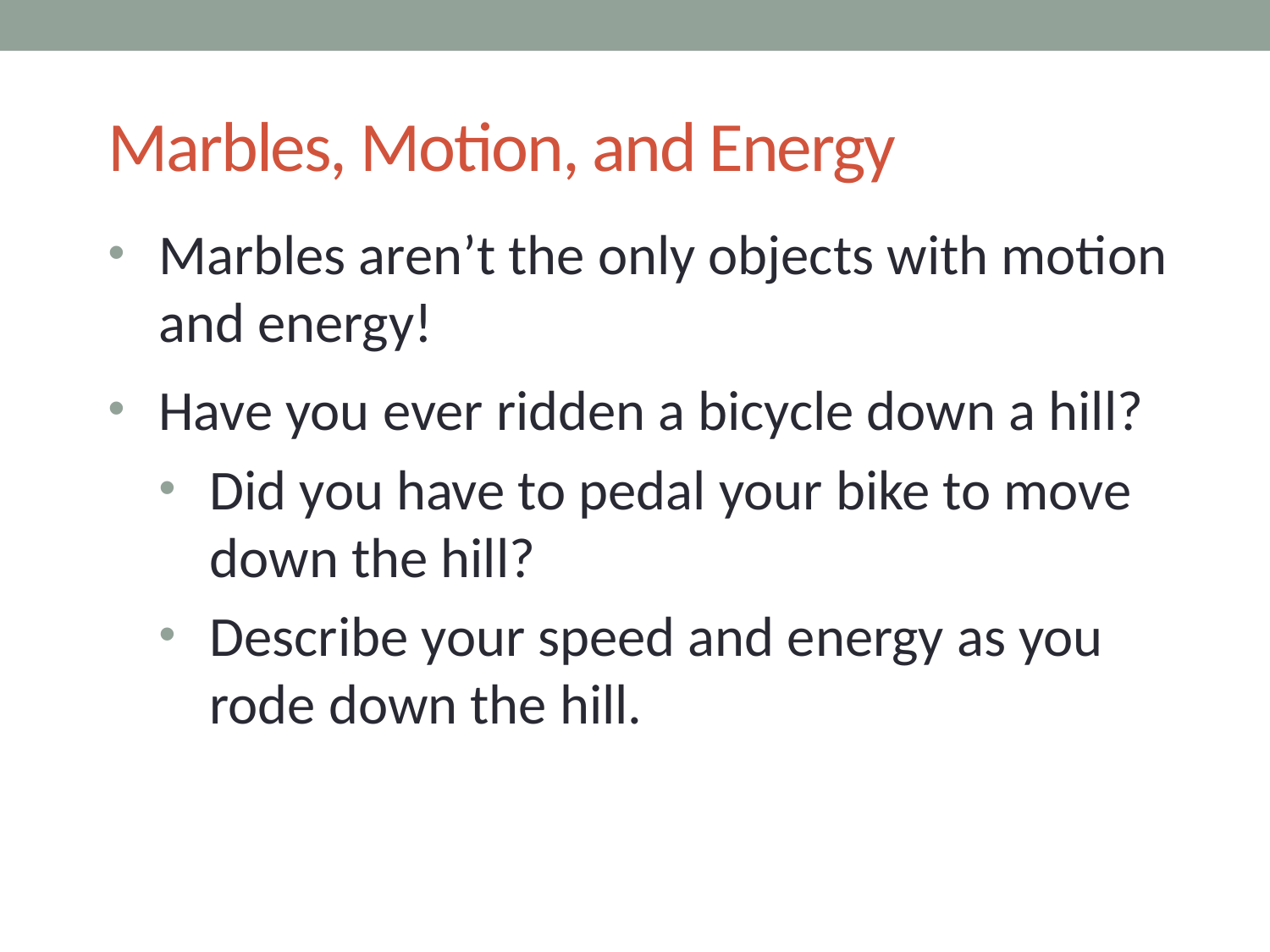

# Marbles, Motion, and Energy
Marbles aren’t the only objects with motion and energy!
Have you ever ridden a bicycle down a hill?
Did you have to pedal your bike to move down the hill?
Describe your speed and energy as you rode down the hill.